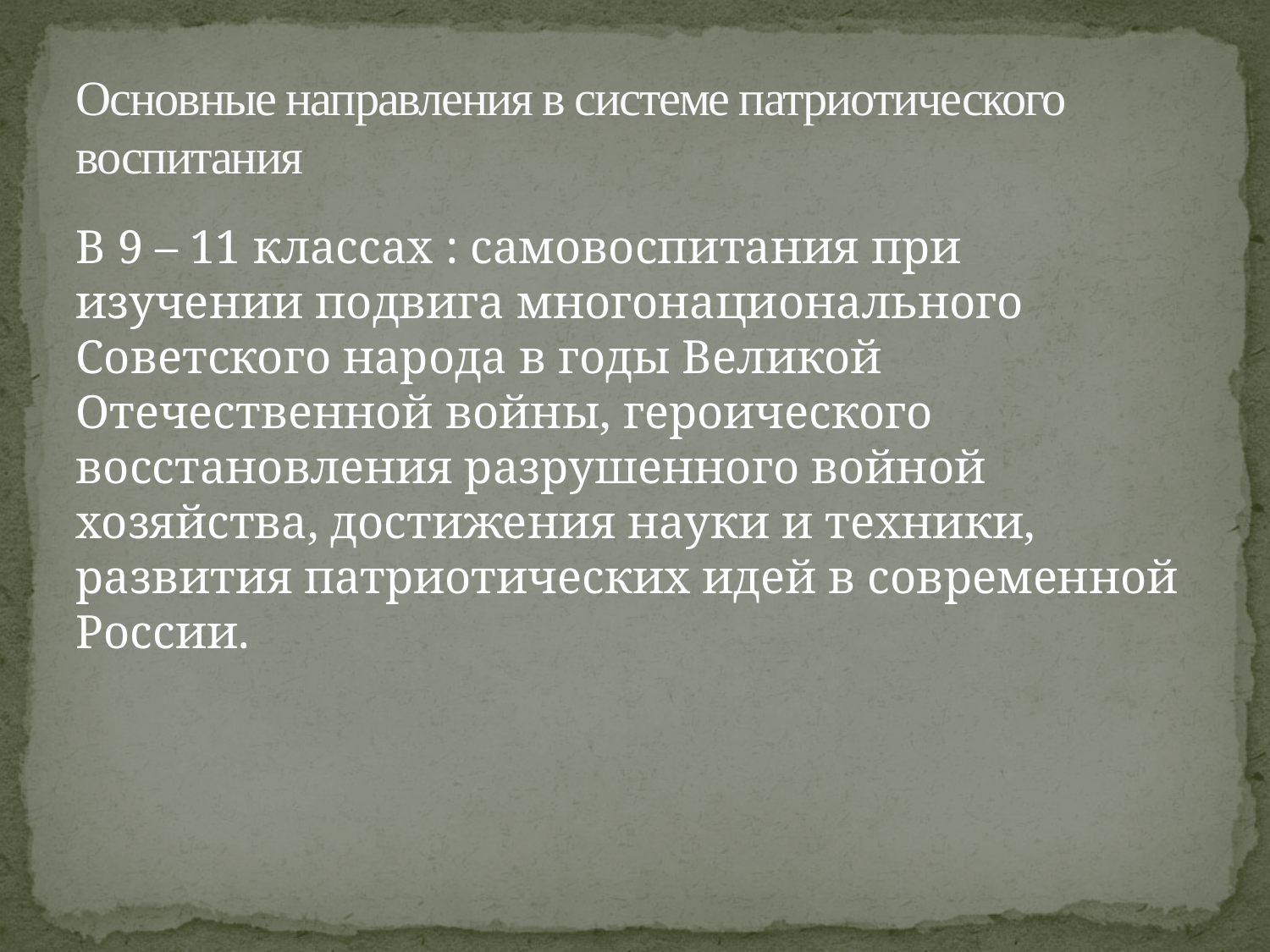

# Основные направления в системе патриотического воспитания
В 9 – 11 классах : самовоспитания при изучении подвига многонационального Советского народа в годы Великой Отечественной войны, героического восстановления разрушенного войной хозяйства, достижения науки и техники, развития патриотических идей в современной России.